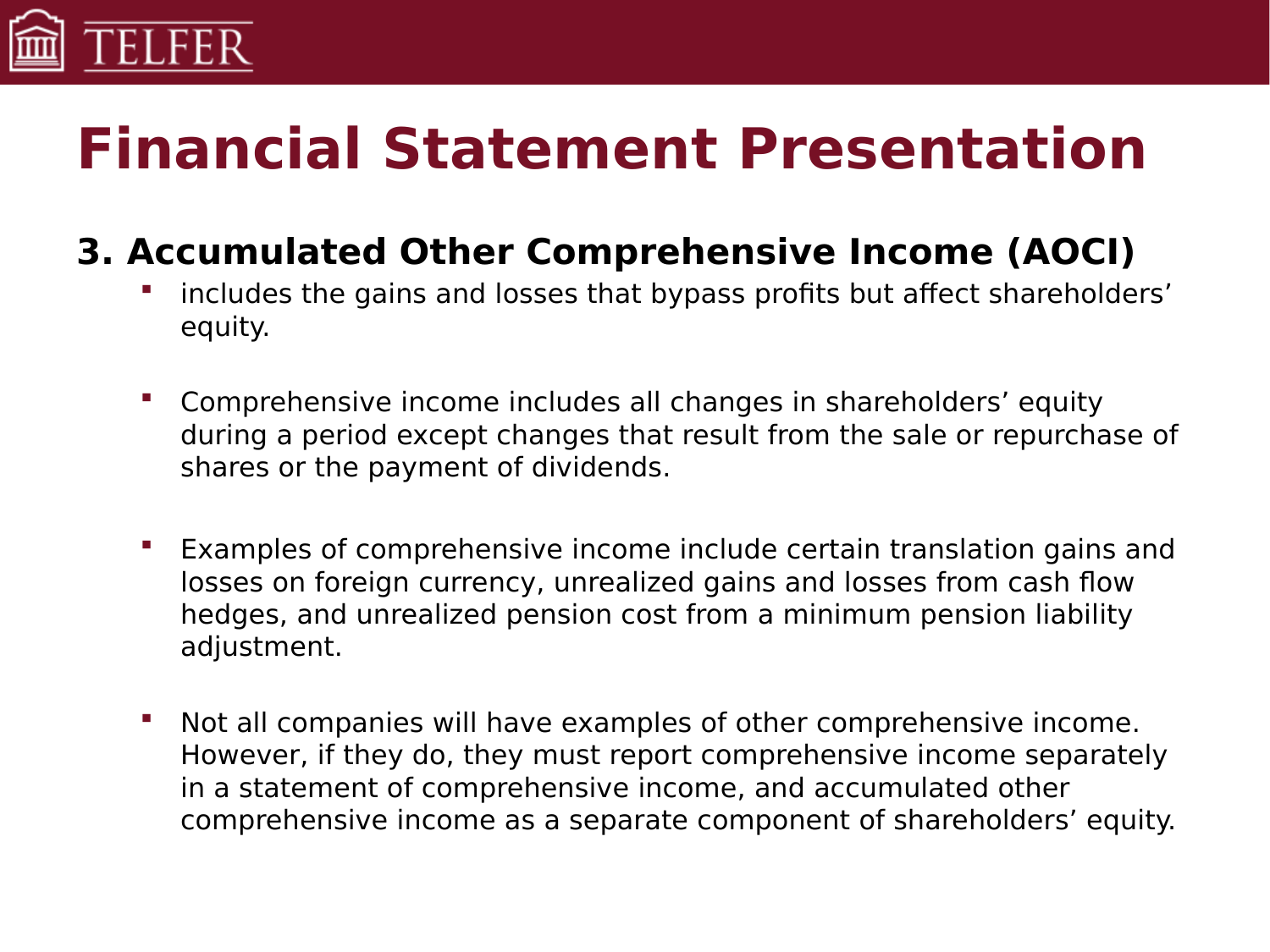

# Financial Statement Presentation
3. Accumulated Other Comprehensive Income (AOCI)
includes the gains and losses that bypass profits but affect shareholders’ equity.

Comprehensive income includes all changes in shareholders’ equity during a period except changes that result from the sale or repurchase of shares or the payment of dividends.

Examples of comprehensive income include certain translation gains and losses on foreign currency, unrealized gains and losses from cash flow hedges, and unrealized pension cost from a minimum pension liability adjustment.

Not all companies will have examples of other comprehensive income. However, if they do, they must report comprehensive income separately in a statement of comprehensive income, and accumulated other comprehensive income as a separate component of shareholders’ equity.